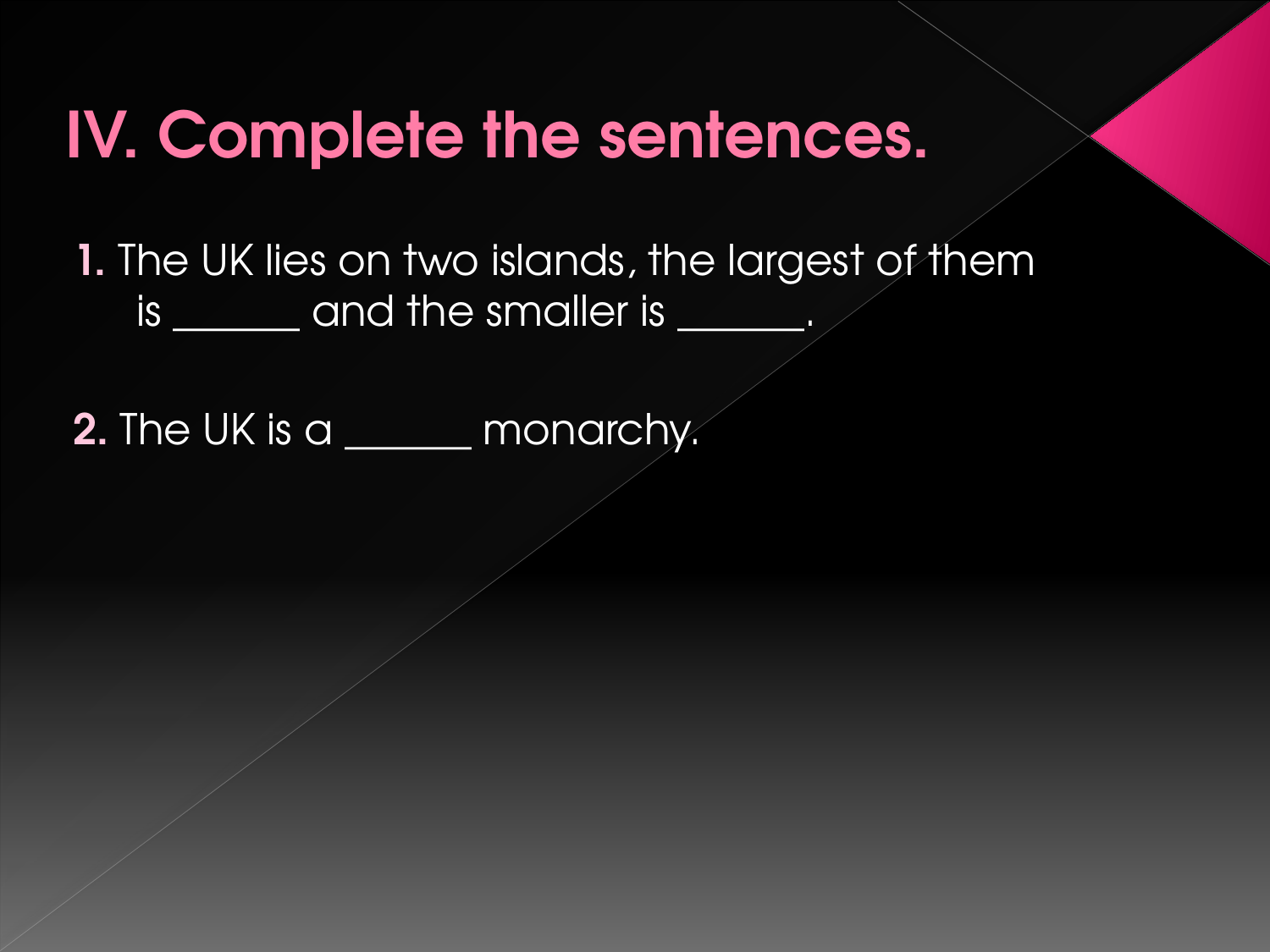

# IV. Complete the sentences.
1. The UK lies on two islands, the largest of them is ______ and the smaller is ______.

2. The UK is a ______ monarchy.